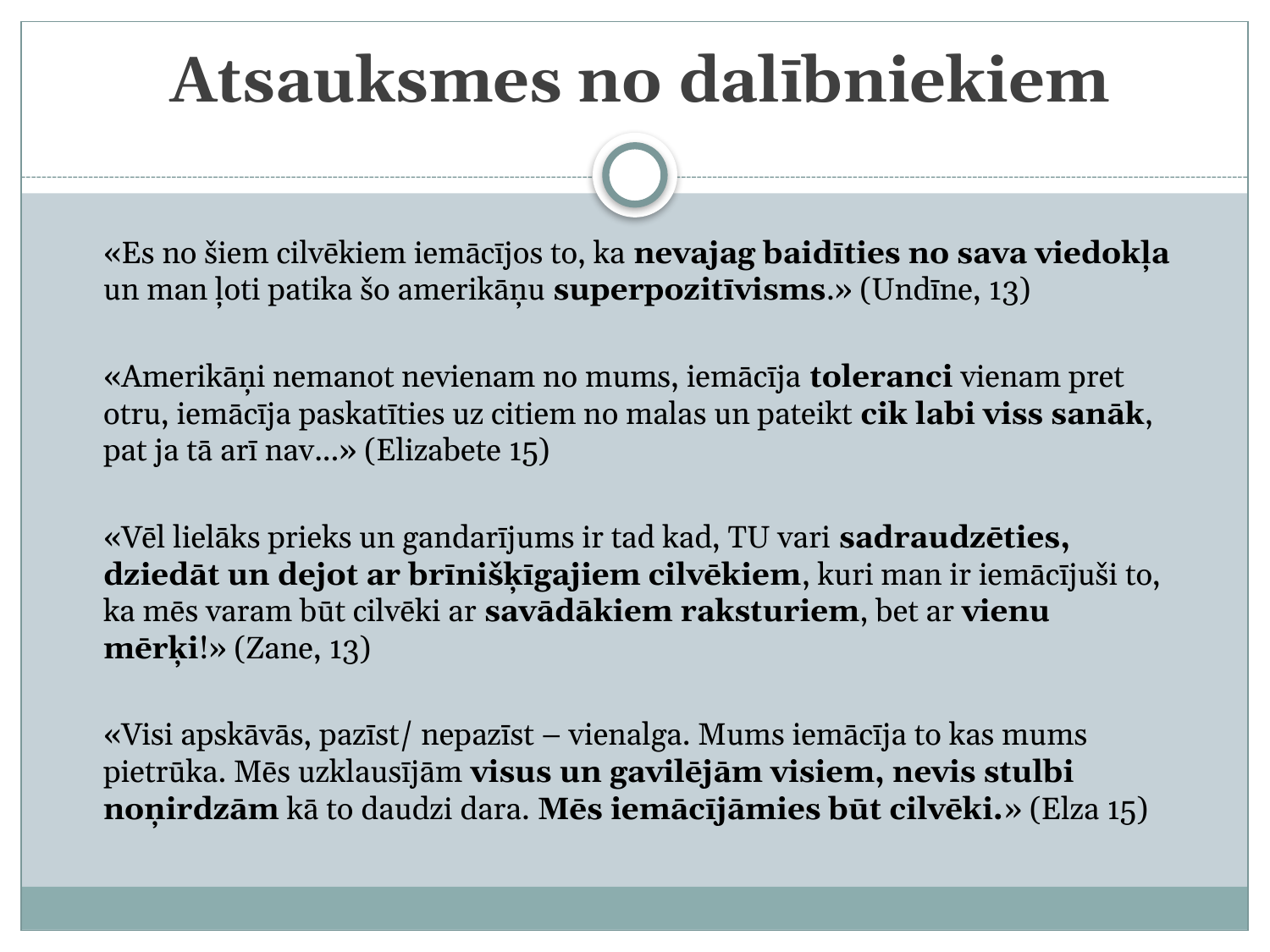

Atsauksmes no dalībniekiem
«Es no šiem cilvēkiem iemācījos to, ka nevajag baidīties no sava viedokļa un man ļoti patika šo amerikāņu superpozitīvisms.» (Undīne, 13)

«Amerikāņi nemanot nevienam no mums, iemācīja toleranci vienam pret otru, iemācīja paskatīties uz citiem no malas un pateikt cik labi viss sanāk, pat ja tā arī nav...» (Elizabete 15)

«Vēl lielāks prieks un gandarījums ir tad kad, TU vari sadraudzēties, dziedāt un dejot ar brīnišķīgajiem cilvēkiem, kuri man ir iemācījuši to, ka mēs varam būt cilvēki ar savādākiem raksturiem, bet ar vienu mērķi!» (Zane, 13)

«Visi apskāvās, pazīst/ nepazīst – vienalga. Mums iemācīja to kas mums pietrūka. Mēs uzklausījām visus un gavilējām visiem, nevis stulbi noņirdzām kā to daudzi dara. Mēs iemācījāmies būt cilvēki.» (Elza 15)